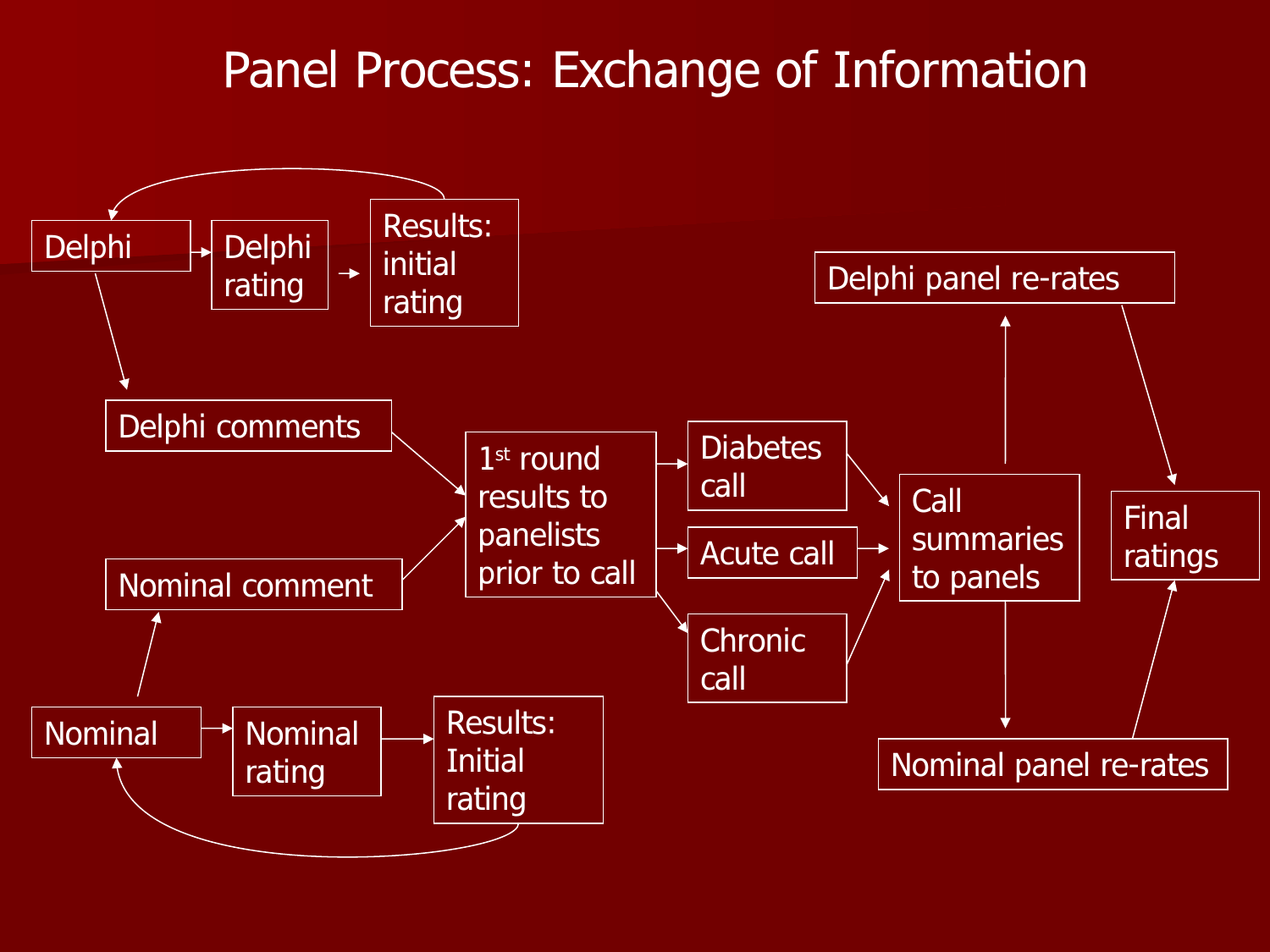

Panel Process: Exchange of Information
Results: initial rating
Delphi
Delphi rating

Delphi panel re-rates

Delphi comments
Diabetes call

1st round results to panelists prior to call

Call summaries to panels
Final ratings

Acute call

Nominal comment

Chronic call
Results: Initial rating
Nominal
Nominal rating

Nominal panel re-rates